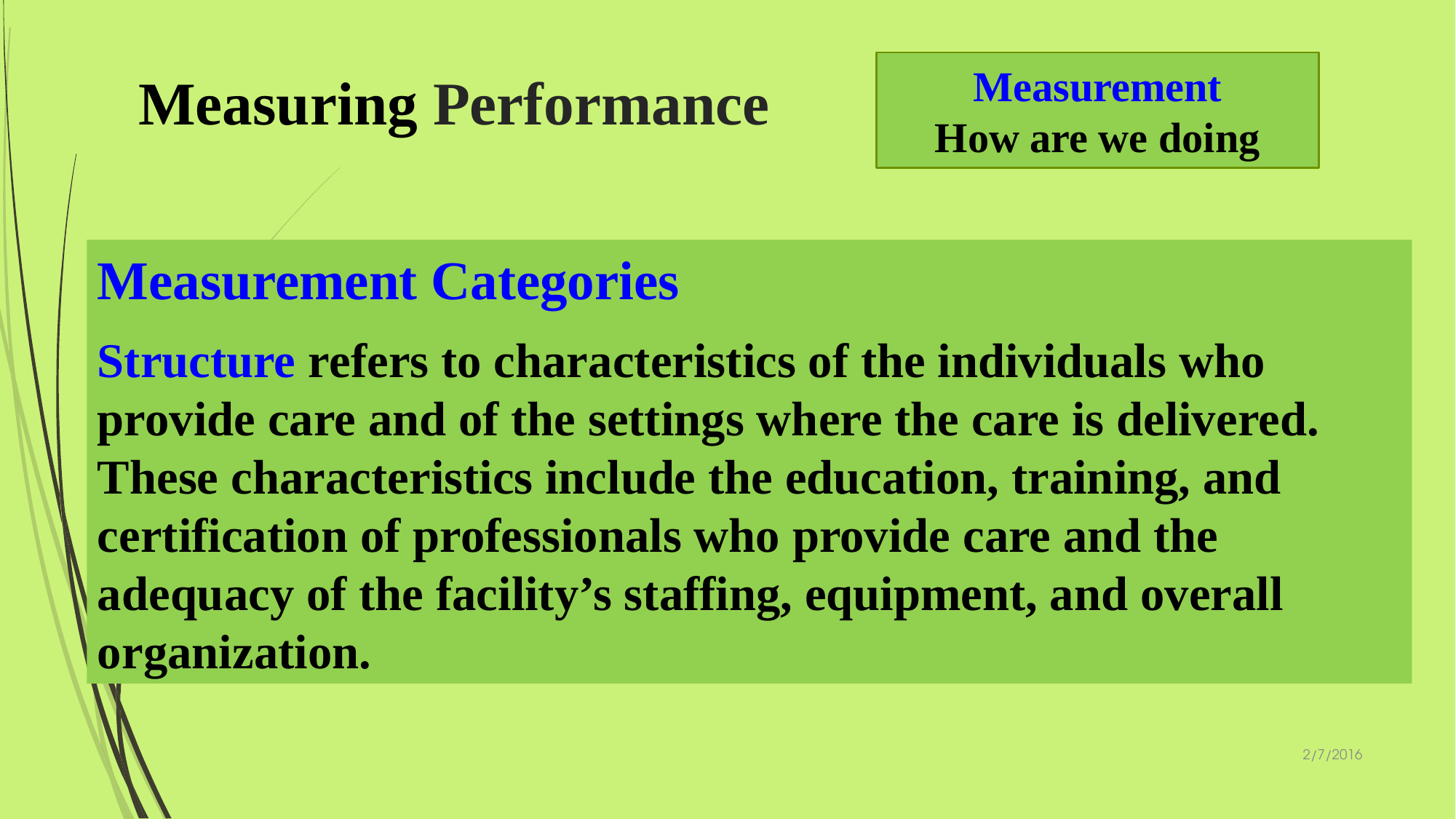

# Measuring Performance
Measurement
How are we doing

Measurement Categories
Structure refers to characteristics of the individuals who provide care and of the settings where the care is delivered. These characteristics include the education, training, and certification of professionals who provide care and the adequacy of the facility’s staffing, equipment, and overall organization.
2/7/2016
Mohammed Alnaif Ph.D.